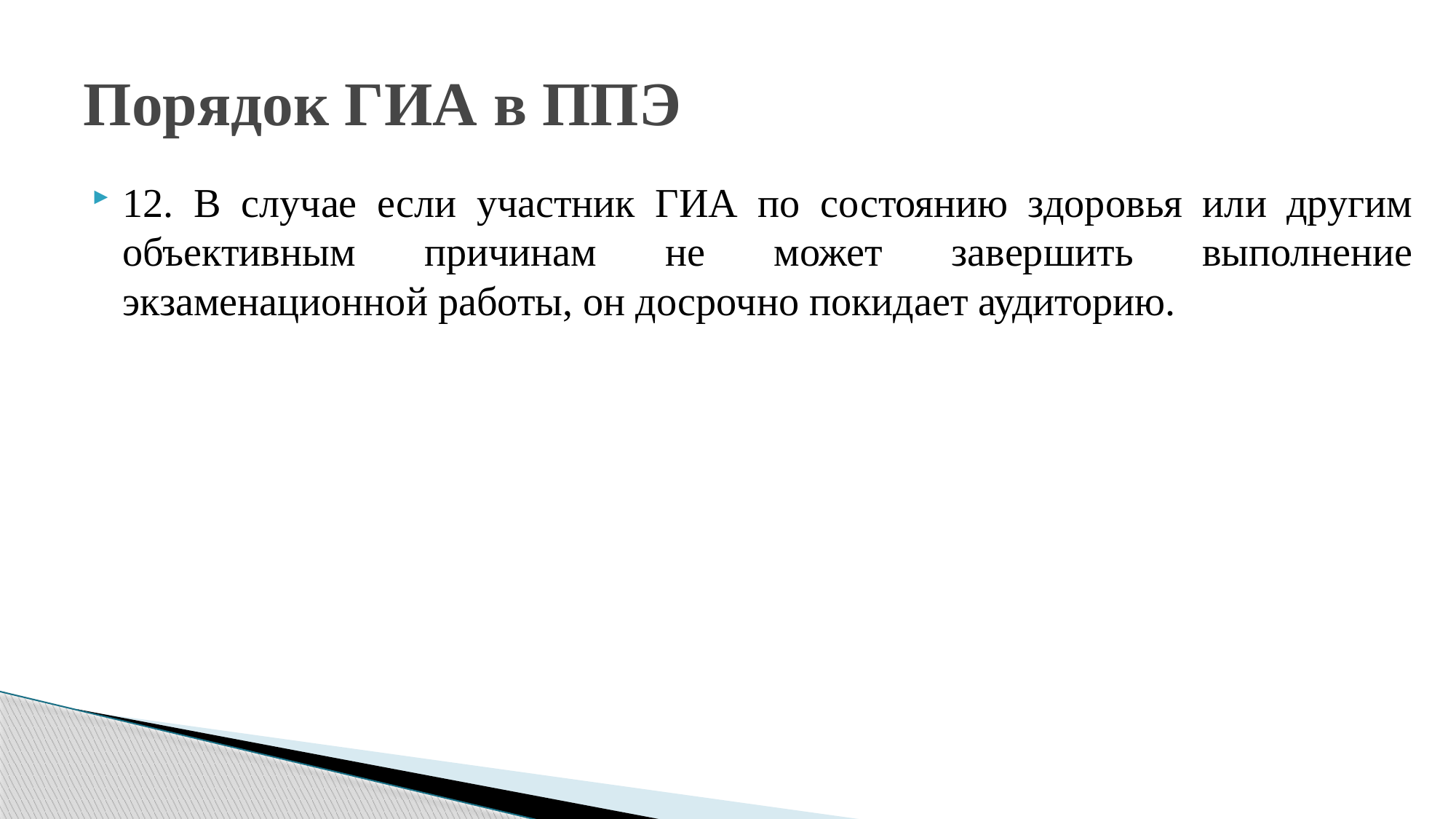

# Порядок ГИА в ППЭ
12. В случае если участник ГИА по состоянию здоровья или другим объективным причинам не может завершить выполнение экзаменационной работы, он досрочно покидает аудиторию.